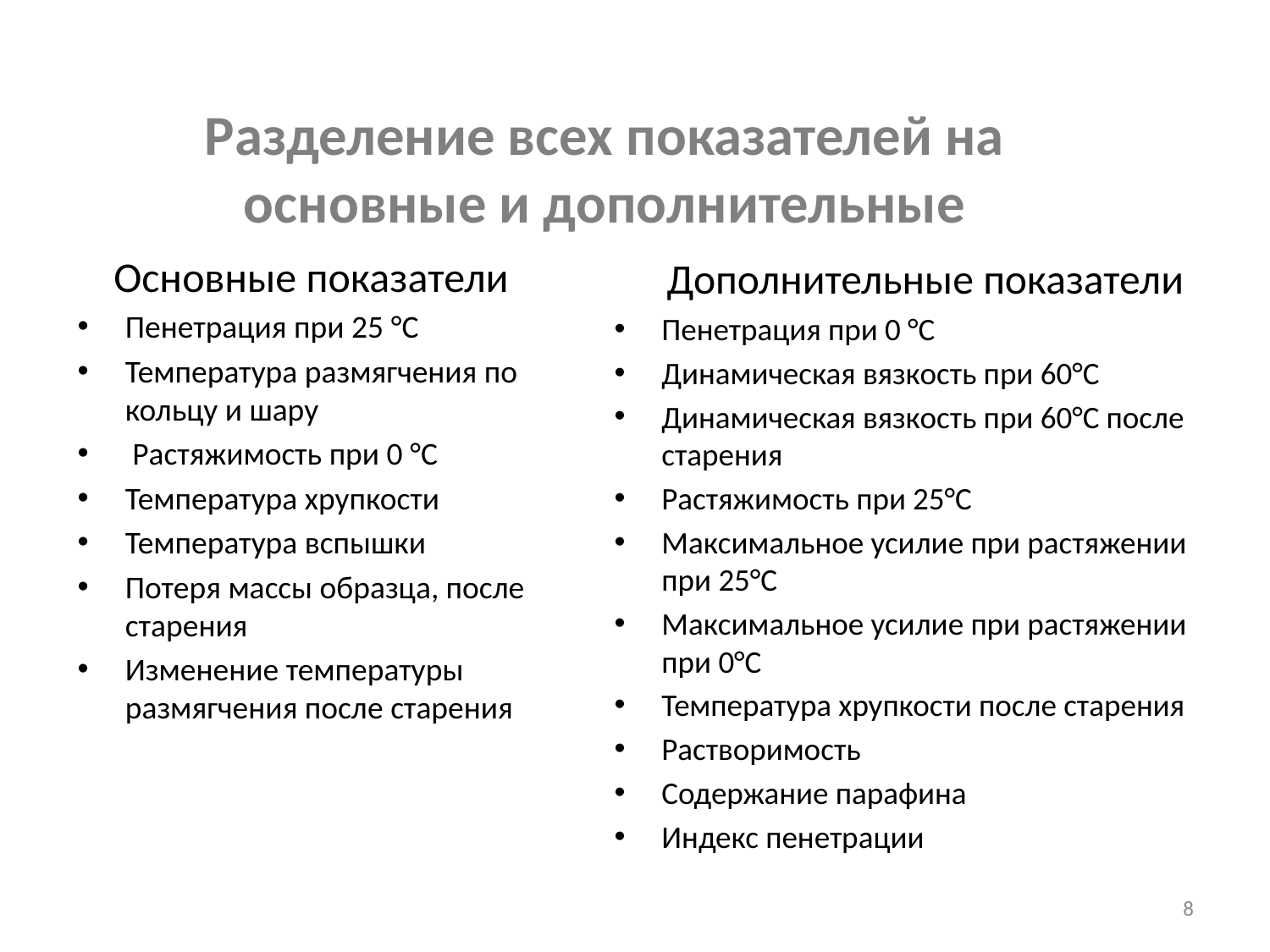

# Разделение всех показателей на основные и дополнительные
Основные показатели
Пенетрация при 25 °С
Температура размягчения по кольцу и шару
 Растяжимость при 0 °С
Температура хрупкости
Температура вспышки
Потеря массы образца, после старения
Изменение температуры размягчения после старения

Дополнительные показатели
Пенетрация при 0 °С
Динамическая вязкость при 60°С
Динамическая вязкость при 60°С после старения
Растяжимость при 25°С
Максимальное усилие при растяжении при 25°С
Максимальное усилие при растяжении при 0°С
Температура хрупкости после старения
Растворимость
Содержание парафина
Индекс пенетрации

8